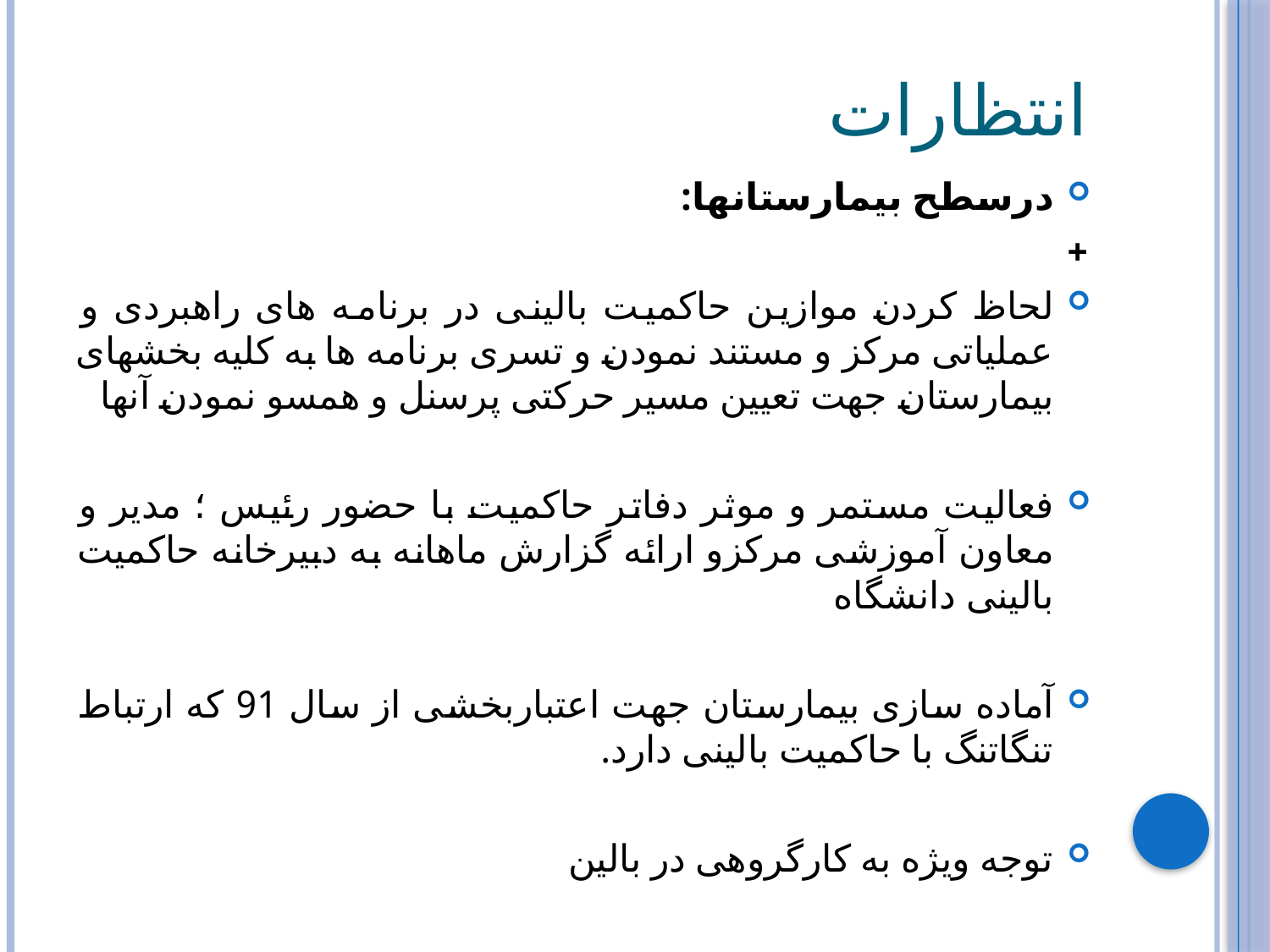

# انتظارات
درسطح بیمارستانها:
+
لحاظ کردن موازین حاکمیت بالینی در برنامه های راهبردی و عملیاتی مرکز و مستند نمودن و تسری برنامه ها به کلیه بخشهای بیمارستان جهت تعیین مسیر حرکتی پرسنل و همسو نمودن آنها

فعالیت مستمر و موثر دفاتر حاکمیت با حضور رئیس ؛ مدیر و معاون آموزشی مرکزو ارائه گزارش ماهانه به دبیرخانه حاکمیت بالینی دانشگاه

آماده سازی بیمارستان جهت اعتباربخشی از سال 91 که ارتباط تنگاتنگ با حاکمیت بالینی دارد.

توجه ویژه به کارگروهی در بالین